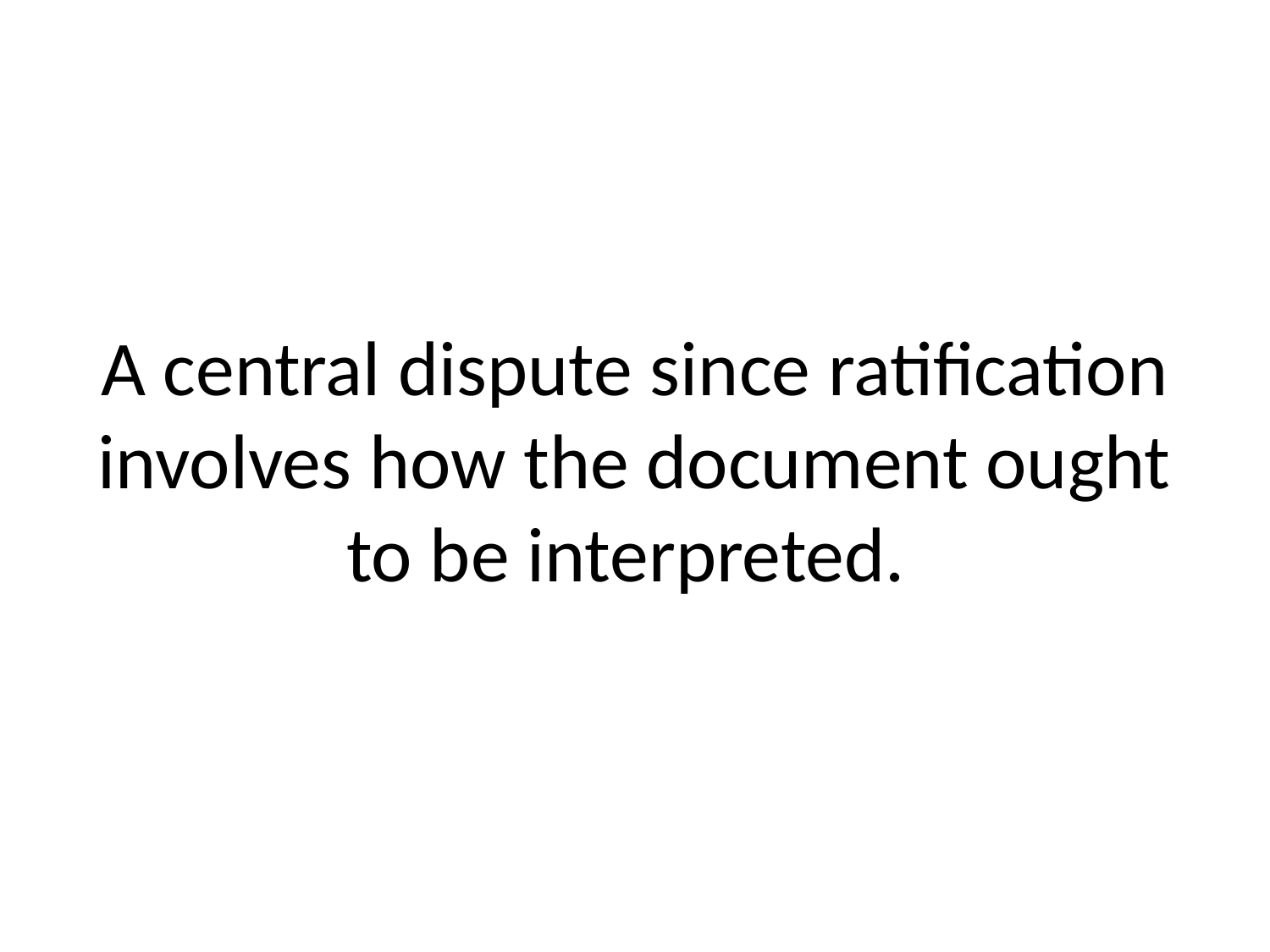

# A central dispute since ratification involves how the document ought to be interpreted.